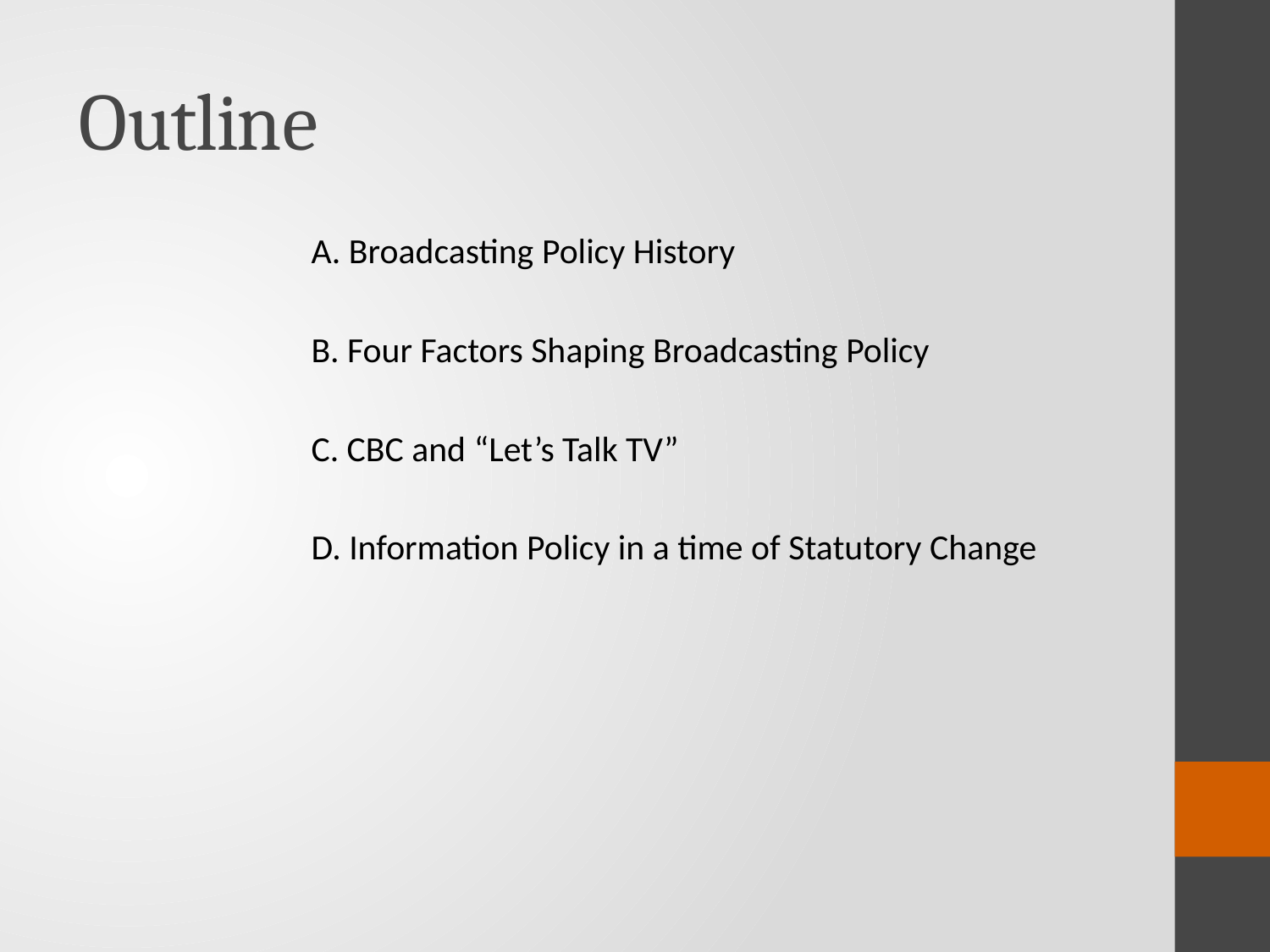

# Outline
	A. Broadcasting Policy History

	B. Four Factors Shaping Broadcasting Policy

	C. CBC and “Let’s Talk TV”

	D. Information Policy in a time of Statutory Change